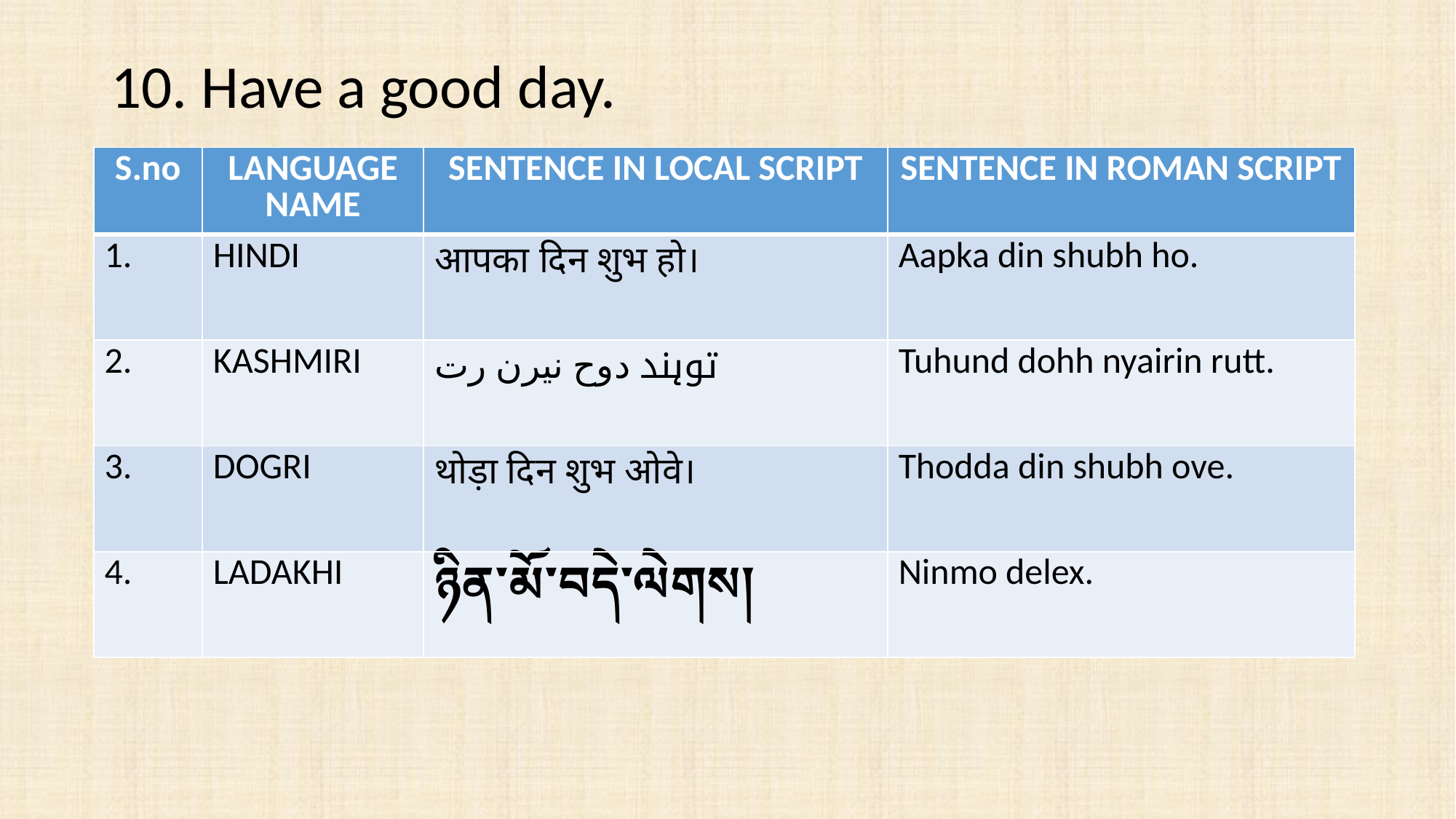

# 10. Have a good day.
| S.no | LANGUAGE NAME | SENTENCE IN LOCAL SCRIPT | SENTENCE IN ROMAN SCRIPT |
| --- | --- | --- | --- |
| 1. | HINDI | आपका दिन शुभ हो। | Aapka din shubh ho. |
| 2. | KASHMIRI | توہند دوح نیرن رت | Tuhund dohh nyairin rutt. |
| 3. | DOGRI | थोड़ा दिन शुभ ओवे। | Thodda din shubh ove. |
| 4. | LADAKHI | ཉིན་མོ་བདེ་ལེགས། | Ninmo delex. |